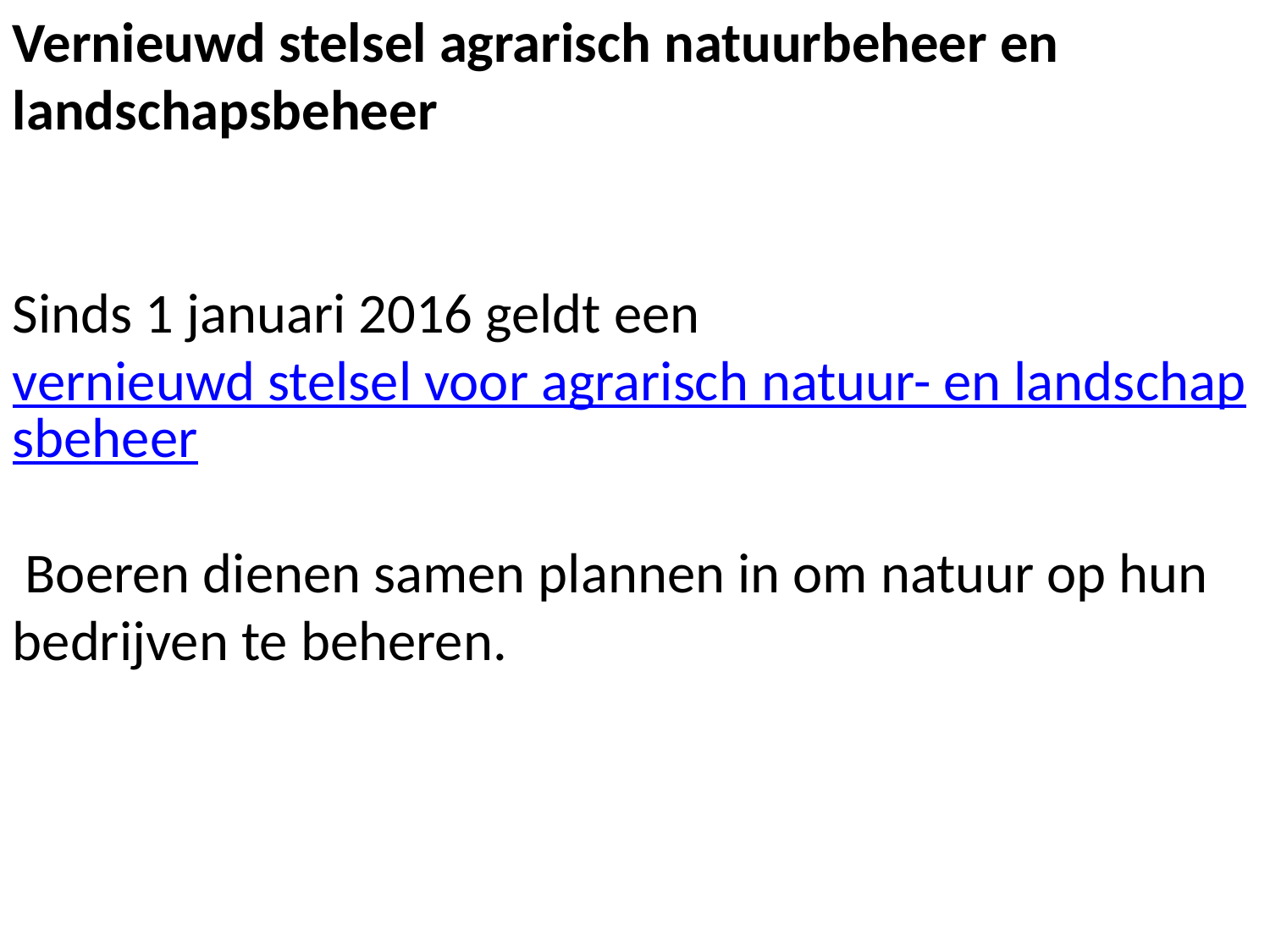

Vernieuwd stelsel agrarisch natuurbeheer en landschapsbeheer

Sinds 1 januari 2016 geldt een vernieuwd stelsel voor agrarisch natuur- en landschapsbeheer

 Boeren dienen samen plannen in om natuur op hun bedrijven te beheren.